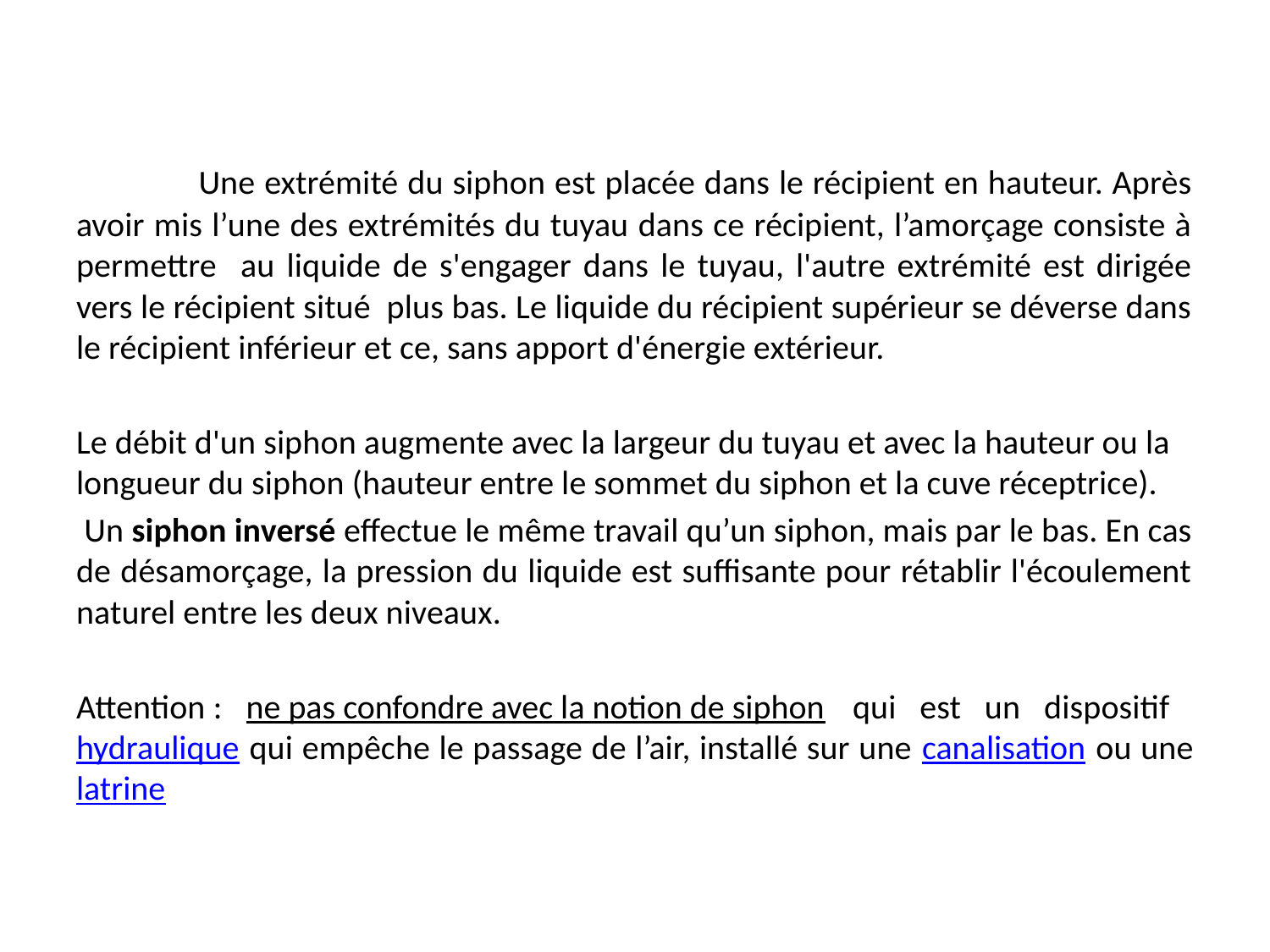

#
           Une extrémité du siphon est placée dans le récipient en hauteur. Après avoir mis l’une des extrémités du tuyau dans ce récipient, l’amorçage consiste à permettre  au liquide de s'engager dans le tuyau, l'autre extrémité est dirigée vers le récipient situé  plus bas. Le liquide du récipient supérieur se déverse dans le récipient inférieur et ce, sans apport d'énergie extérieur.

Le débit d'un siphon augmente avec la largeur du tuyau et avec la hauteur ou la longueur du siphon (hauteur entre le sommet du siphon et la cuve réceptrice).
 Un siphon inversé effectue le même travail qu’un siphon, mais par le bas. En cas de désamorçage, la pression du liquide est suffisante pour rétablir l'écoulement naturel entre les deux niveaux.

Attention : ne pas confondre avec la notion de siphon qui est un dispositif  hydraulique qui empêche le passage de l’air, installé sur une canalisation ou une latrine